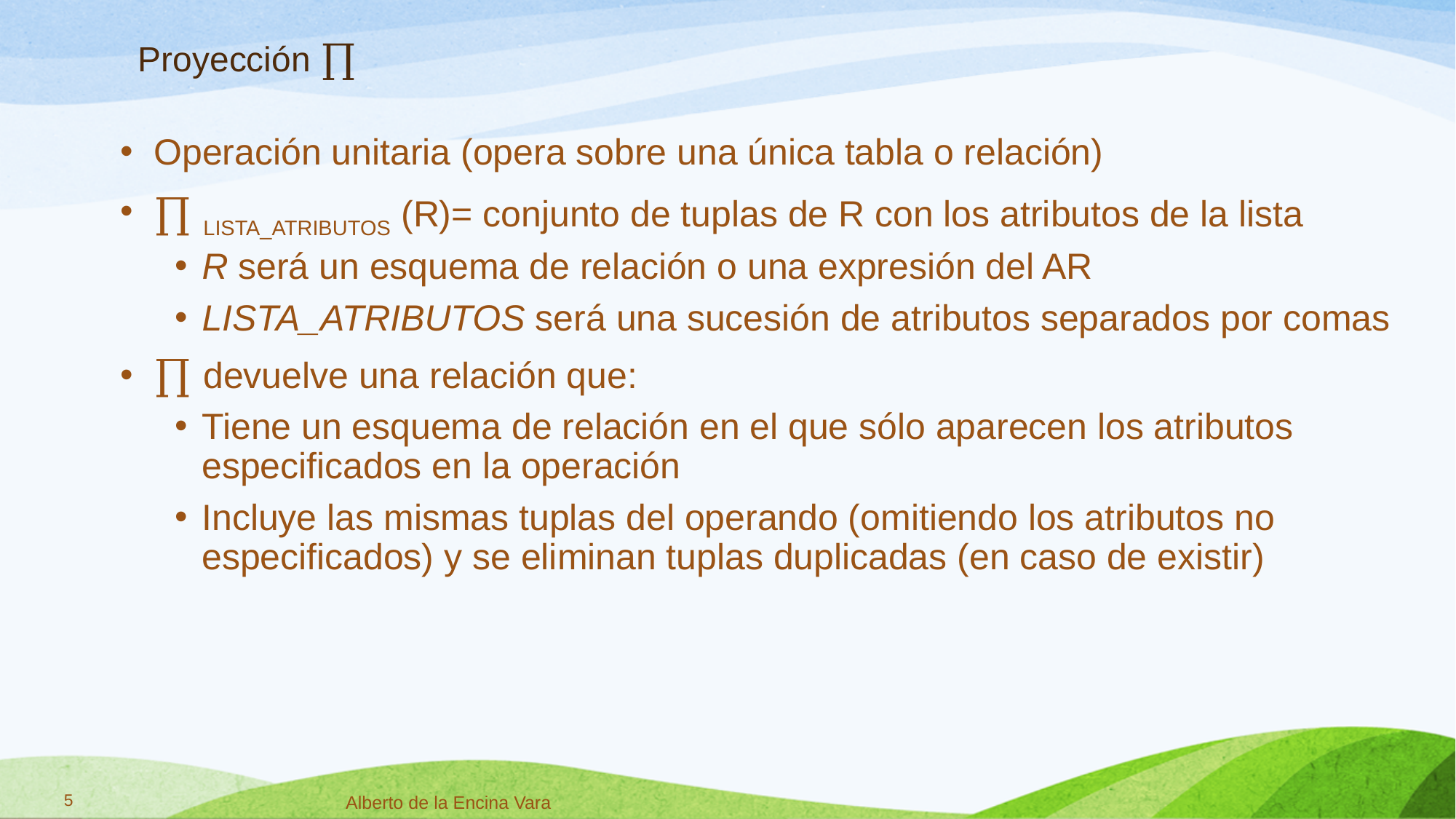

# Proyección ∏
Operación unitaria (opera sobre una única tabla o relación)
∏ LISTA_ATRIBUTOS (R)= conjunto de tuplas de R con los atributos de la lista
R será un esquema de relación o una expresión del AR
LISTA_ATRIBUTOS será una sucesión de atributos separados por comas
∏ devuelve una relación que:
Tiene un esquema de relación en el que sólo aparecen los atributos especificados en la operación
Incluye las mismas tuplas del operando (omitiendo los atributos no especificados) y se eliminan tuplas duplicadas (en caso de existir)

5
Alberto de la Encina Vara